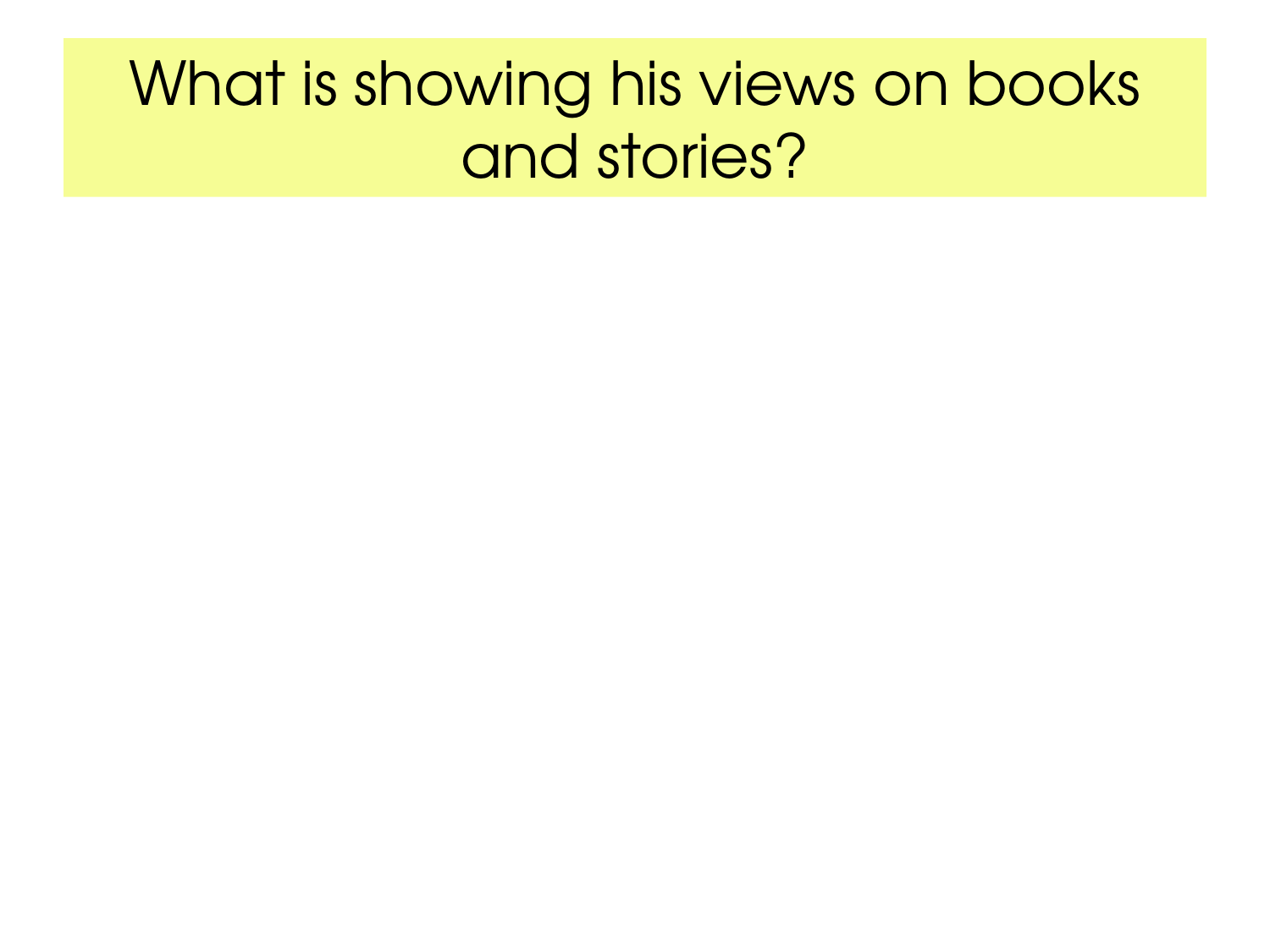

# What is showing his views on books and stories?